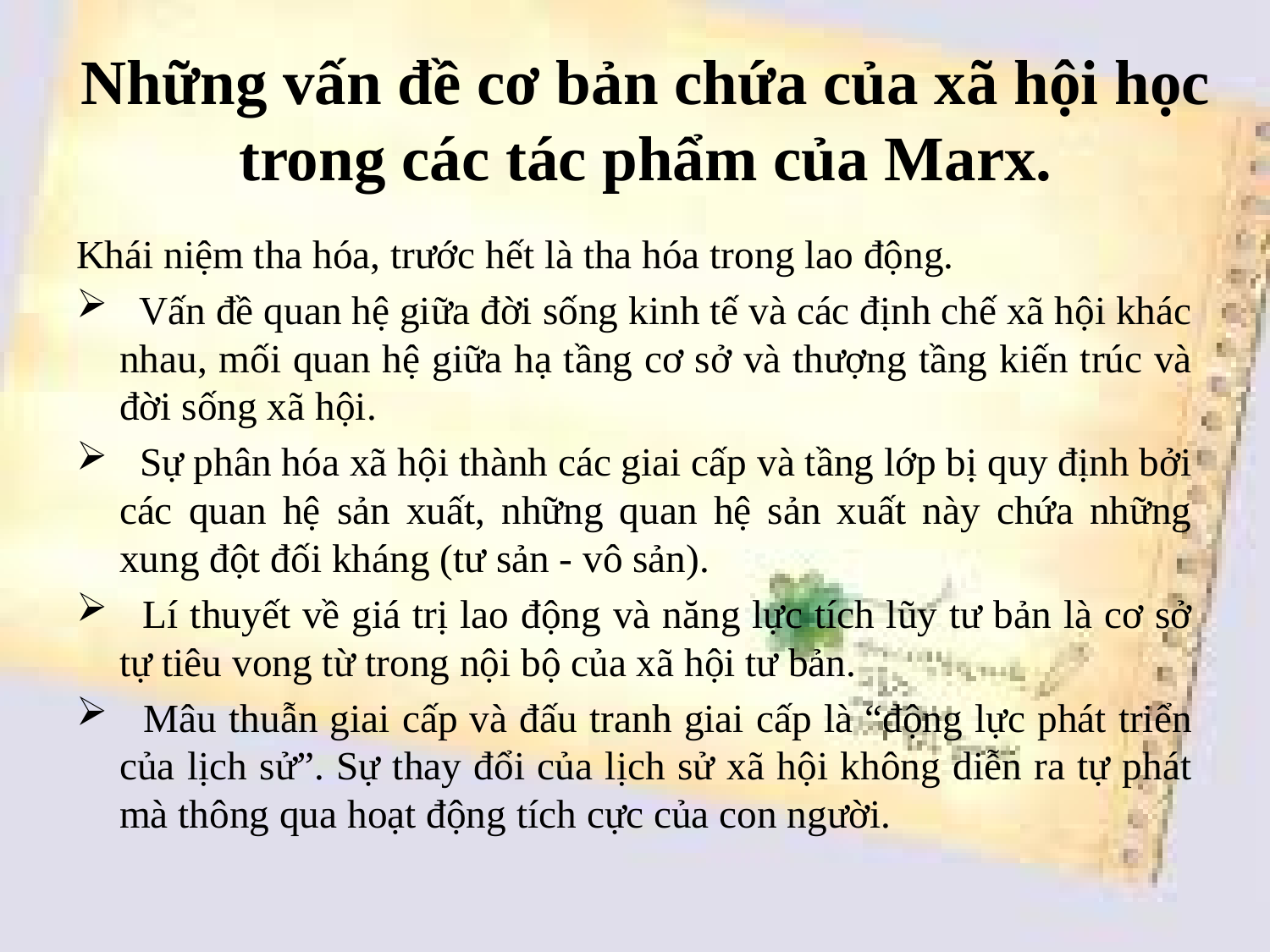

# Những vấn đề cơ bản chứa của xã hội học trong các tác phẩm của Marx.
Khái niệm tha hóa, trước hết là tha hóa trong lao động.
  Vấn đề quan hệ giữa đời sống kinh tế và các định chế xã hội khác nhau, mối quan hệ giữa hạ tầng cơ sở và thượng tầng kiến trúc và đời sống xã hội.
  Sự phân hóa xã hội thành các giai cấp và tầng lớp bị quy định bởi các quan hệ sản xuất, những quan hệ sản xuất này chứa những xung đột đối kháng (tư sản - vô sản).
  Lí thuyết về giá trị lao động và năng lực tích lũy tư bản là cơ sở tự tiêu vong từ trong nội bộ của xã hội tư bản.
  Mâu thuẫn giai cấp và đấu tranh giai cấp là “động lực phát triển của lịch sử”. Sự thay đổi của lịch sử xã hội không diễn ra tự phát mà thông qua hoạt động tích cực của con người.